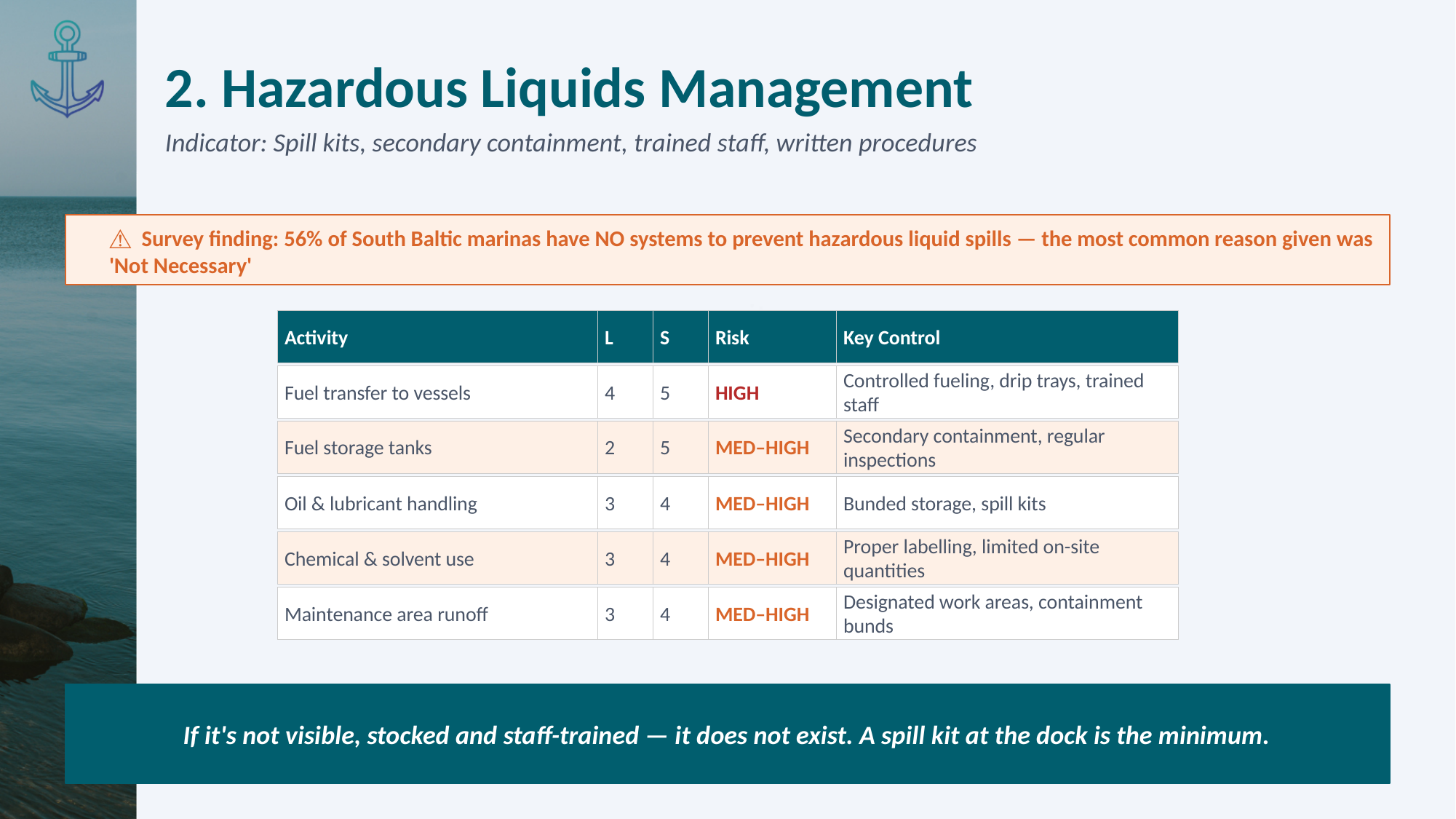

2. Hazardous Liquids Management
Indicator: Spill kits, secondary containment, trained staff, written procedures

⚠  Survey finding: 56% of South Baltic marinas have NO systems to prevent hazardous liquid spills — the most common reason given was 'Not Necessary'

Activity

L

S

Risk

Key Control

Fuel transfer to vessels

4

5

HIGH

Controlled fueling, drip trays, trained staff

Fuel storage tanks

2

5

MED–HIGH

Secondary containment, regular inspections

Oil & lubricant handling

3

4

MED–HIGH

Bunded storage, spill kits

Chemical & solvent use

3

4

MED–HIGH

Proper labelling, limited on-site quantities

Maintenance area runoff

3

4

MED–HIGH

Designated work areas, containment bunds

If it's not visible, stocked and staff-trained — it does not exist. A spill kit at the dock is the minimum.